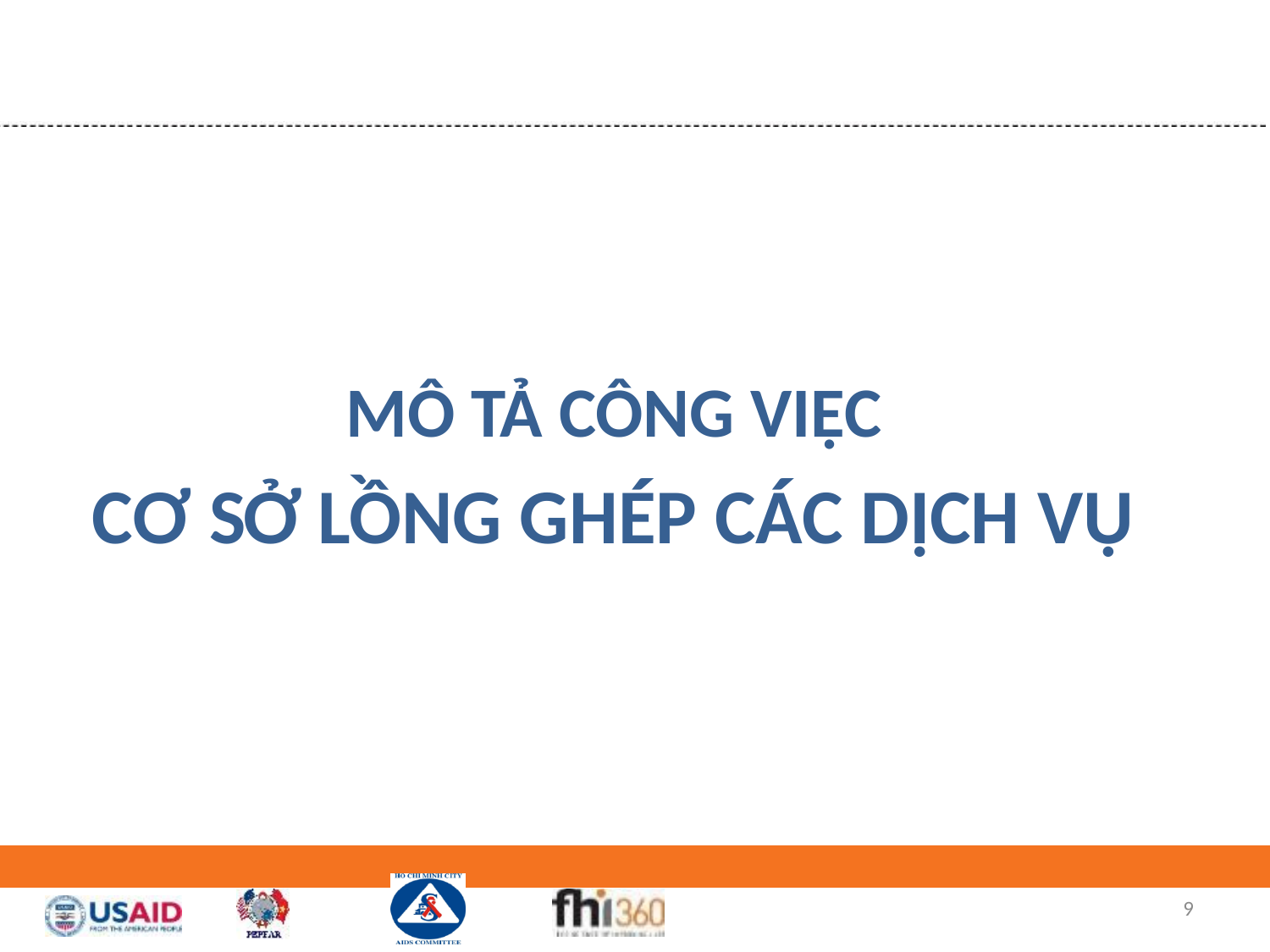

MÔ TẢ CÔNG VIỆC
CƠ SỞ LỒNG GHÉP CÁC DỊCH VỤ
9